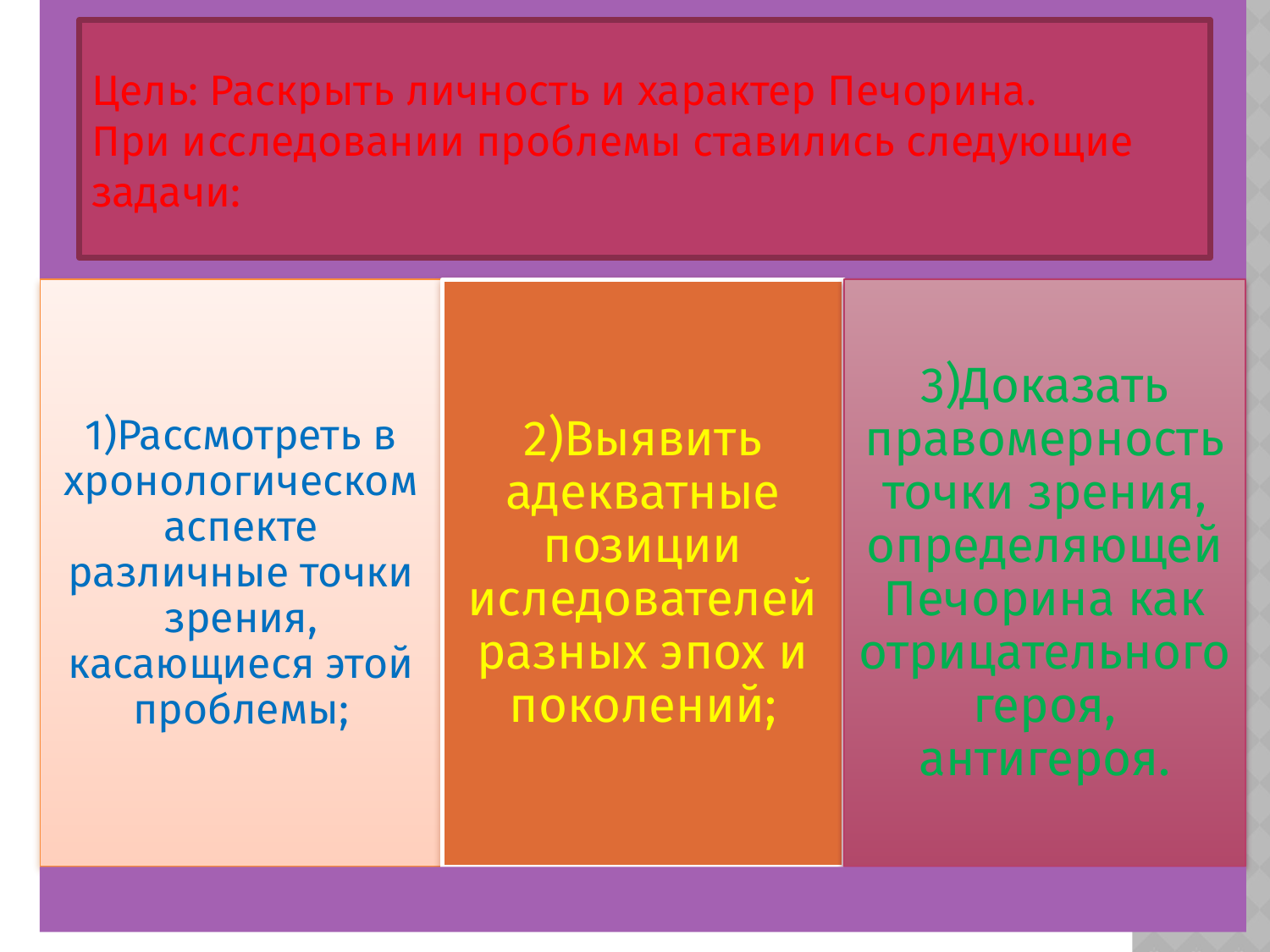

1)Рассмотреть в хронологическом аспекте различные точки зрения, касающиеся этой проблемы;
2)Выявить адекватные позиции иследователей разных эпох и поколений;
3)Доказать правомерность точки зрения, определяющей Печорина как отрицательного героя, антигероя.
Цель: Раскрыть личность и характер Печорина.
При исследовании проблемы ставились следующие задачи:
#